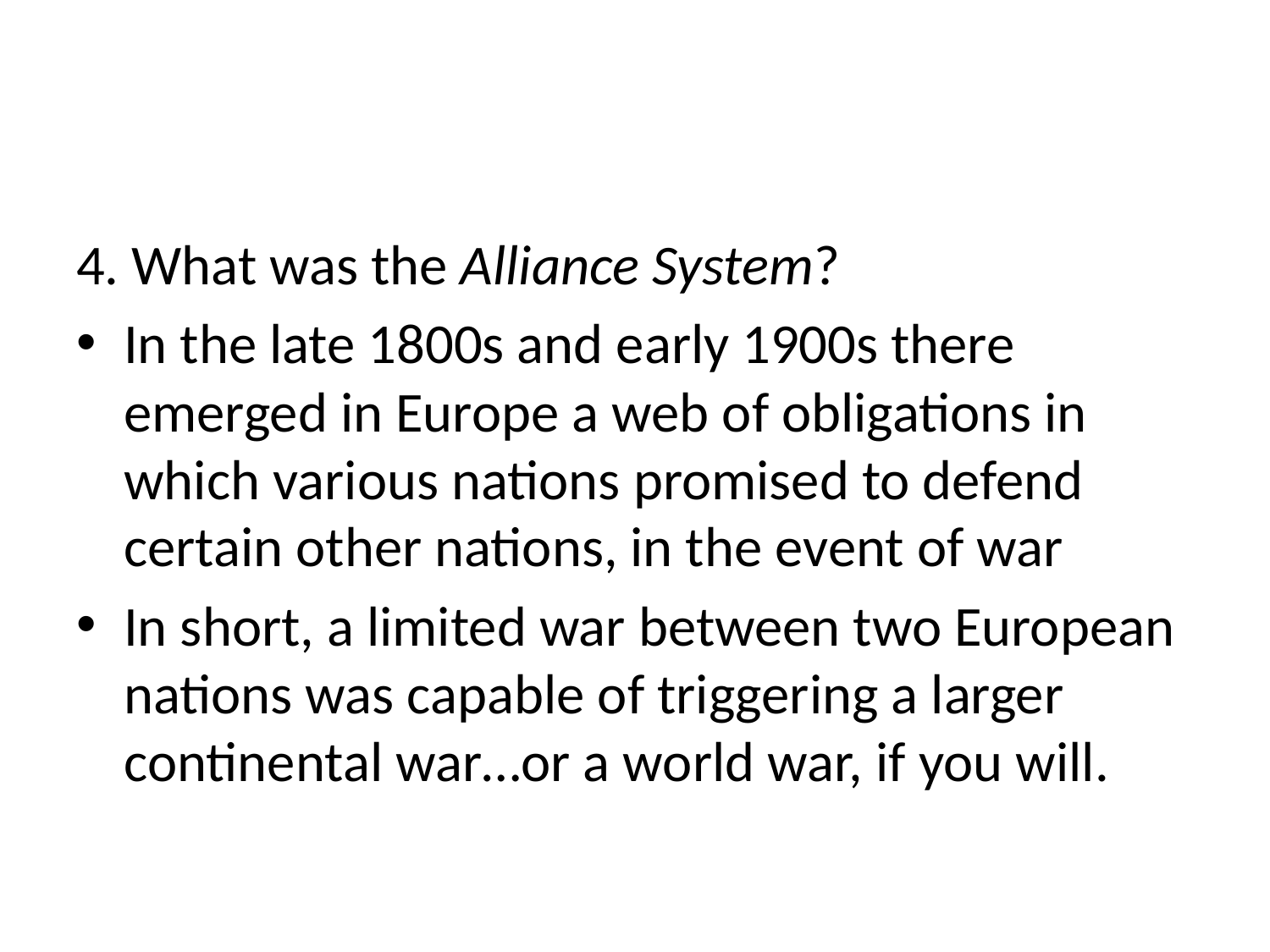

#
4. What was the Alliance System?
In the late 1800s and early 1900s there emerged in Europe a web of obligations in which various nations promised to defend certain other nations, in the event of war
In short, a limited war between two European nations was capable of triggering a larger continental war…or a world war, if you will.